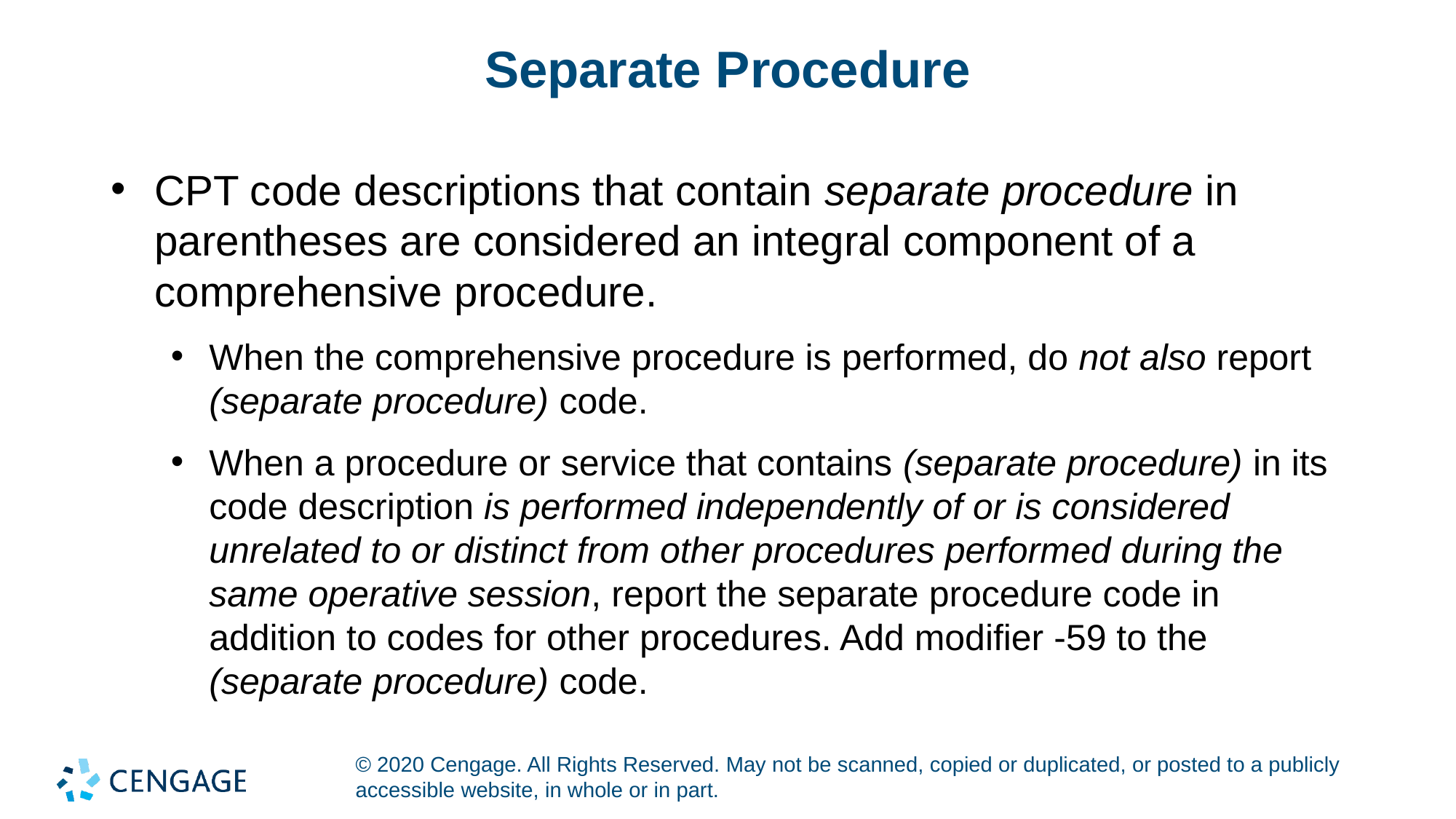

# Separate Procedure
CPT code descriptions that contain separate procedure in parentheses are considered an integral component of a comprehensive procedure.
When the comprehensive procedure is performed, do not also report (separate procedure) code.
When a procedure or service that contains (separate procedure) in its code description is performed independently of or is considered unrelated to or distinct from other procedures performed during the same operative session, report the separate procedure code in addition to codes for other procedures. Add modifier -59 to the (separate procedure) code.